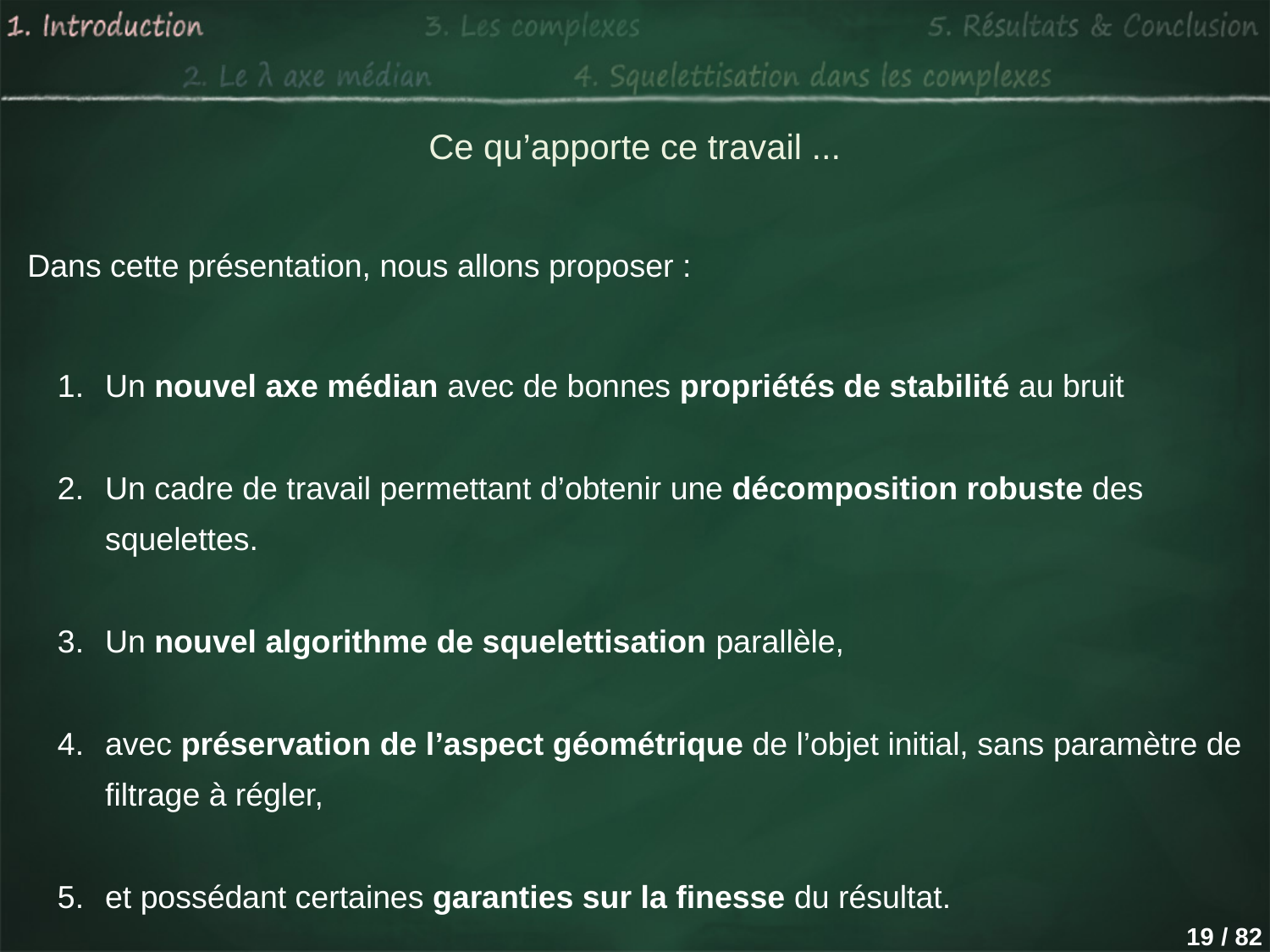

Ce qu’apporte ce travail ...
Dans cette présentation, nous allons proposer :
Un nouvel axe médian avec de bonnes propriétés de stabilité au bruit

Un cadre de travail permettant d’obtenir une décomposition robuste des squelettes.

Un nouvel algorithme de squelettisation parallèle,

avec préservation de l’aspect géométrique de l’objet initial, sans paramètre de filtrage à régler,

et possédant certaines garanties sur la finesse du résultat.